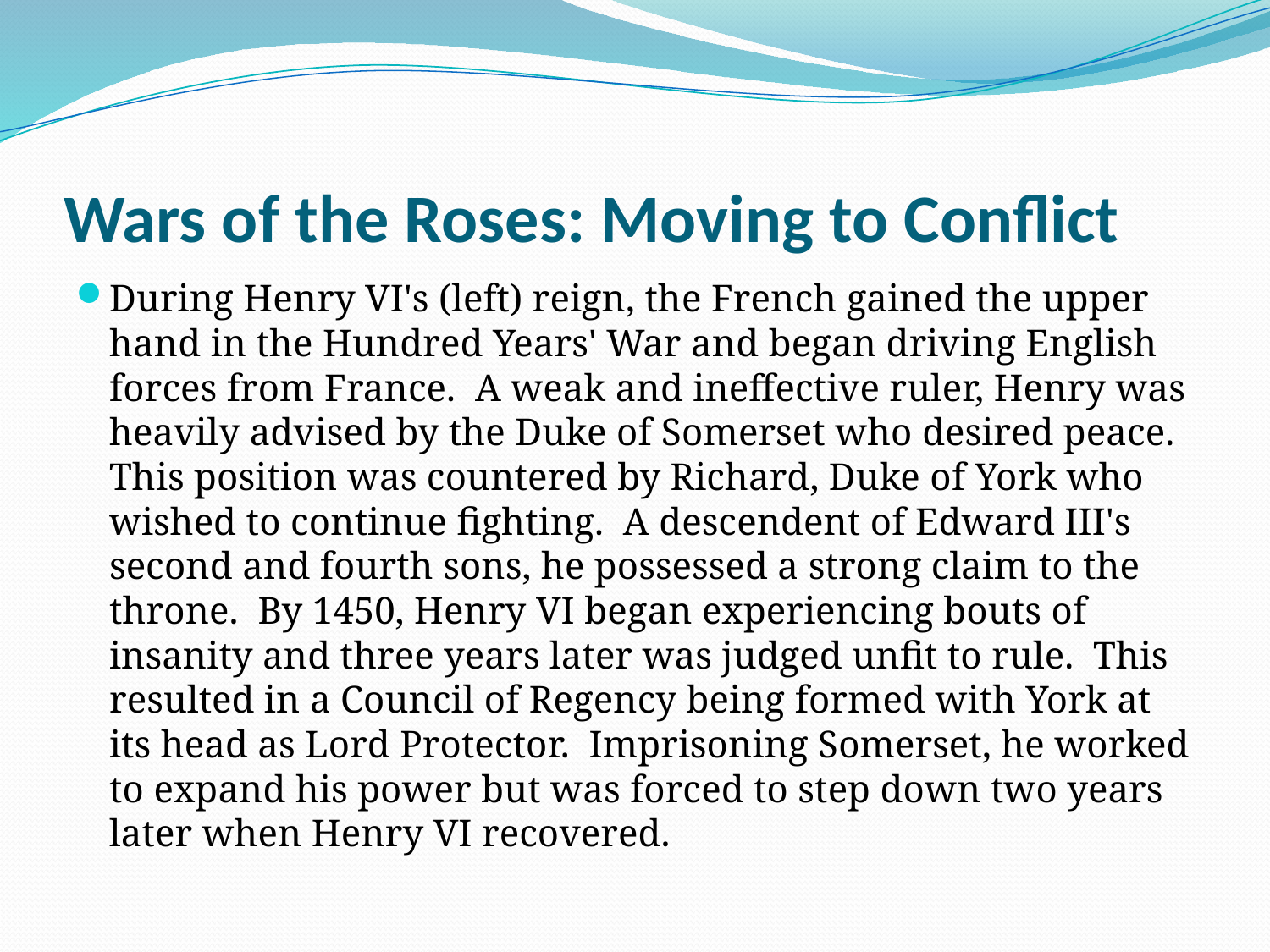

# Wars of the Roses: Moving to Conflict
During Henry VI's (left) reign, the French gained the upper hand in the Hundred Years' War and began driving English forces from France.  A weak and ineffective ruler, Henry was heavily advised by the Duke of Somerset who desired peace.  This position was countered by Richard, Duke of York who wished to continue fighting.  A descendent of Edward III's second and fourth sons, he possessed a strong claim to the throne.  By 1450, Henry VI began experiencing bouts of insanity and three years later was judged unfit to rule.  This resulted in a Council of Regency being formed with York at its head as Lord Protector.  Imprisoning Somerset, he worked to expand his power but was forced to step down two years later when Henry VI recovered.